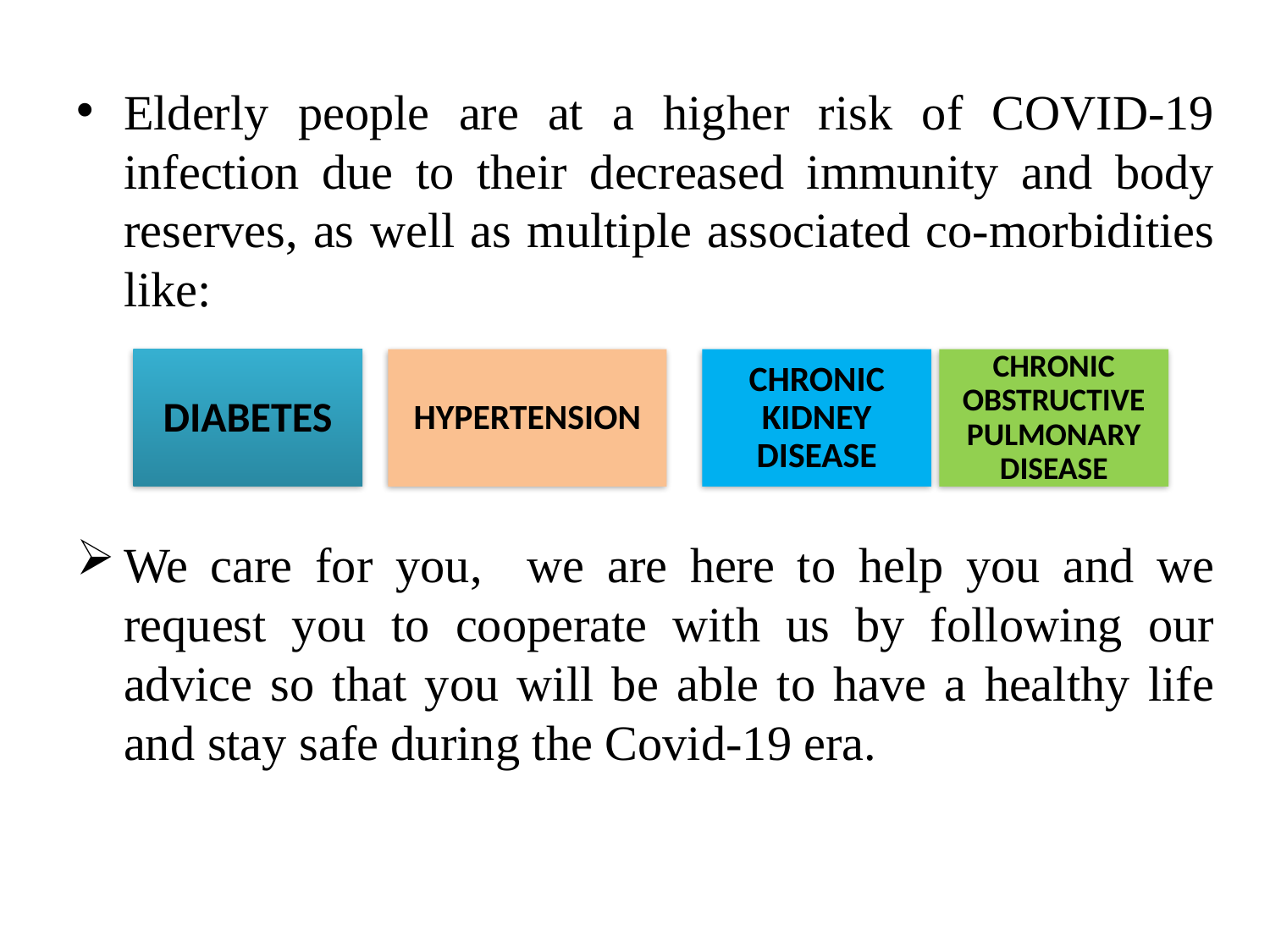

Elderly people are at a higher risk of COVID-19 infection due to their decreased immunity and body reserves, as well as multiple associated co-morbidities like:

We care for you,  we are here to help you and we request you to cooperate with us by following our advice so that you will be able to have a healthy life and stay safe during the Covid-19 era.
DIABETES
HYPERTENSION
CHRONIC KIDNEY DISEASE
CHRONIC OBSTRUCTIVE PULMONARY DISEASE